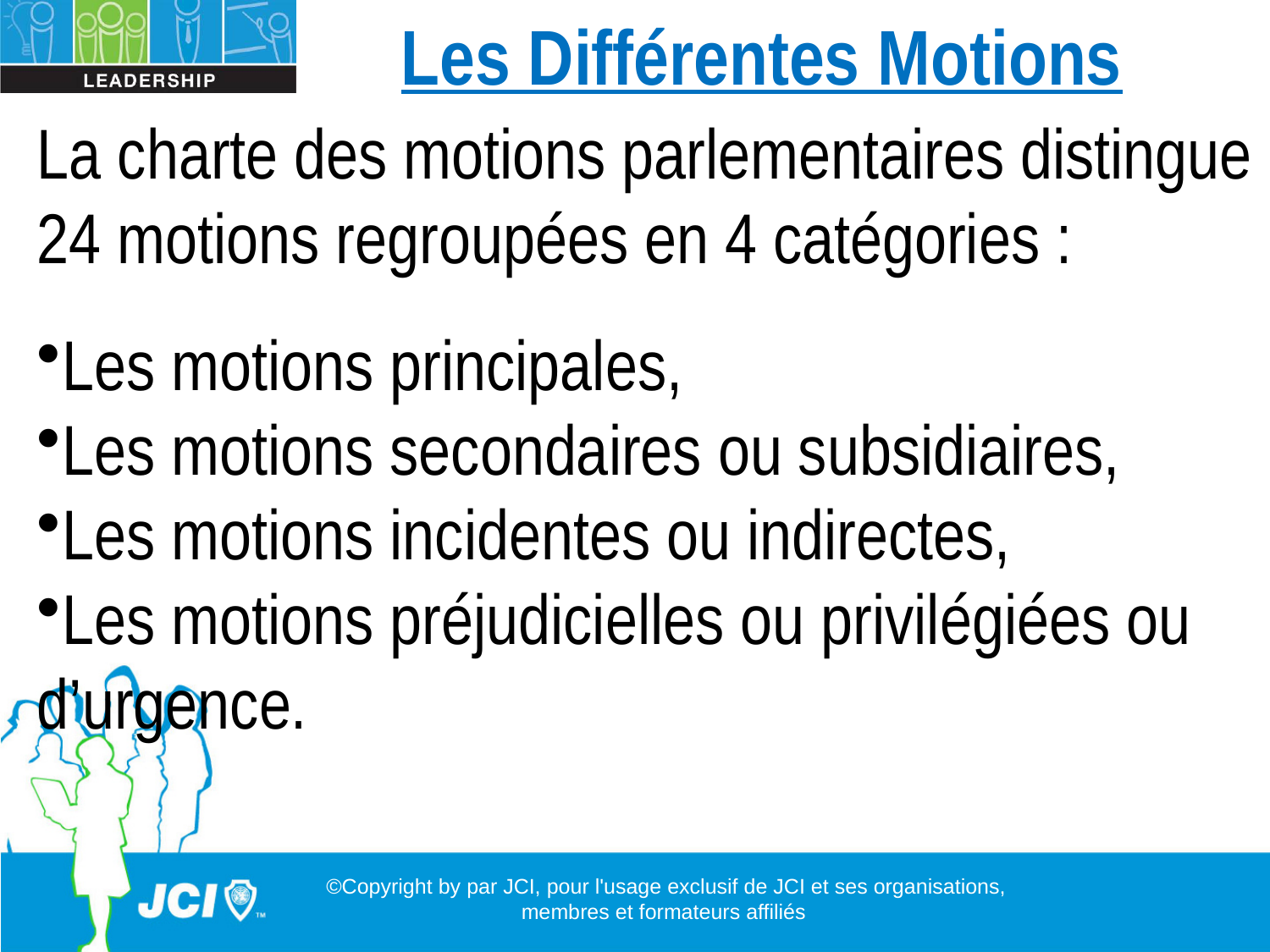

Les Différentes Motions
La charte des motions parlementaires distingue 24 motions regroupées en 4 catégories :

Les motions principales,
Les motions secondaires ou subsidiaires,
Les motions incidentes ou indirectes,
Les motions préjudicielles ou privilégiées ou d’urgence.
©Copyright by par JCI, pour l'usage exclusif de JCI et ses organisations, membres et formateurs affiliés